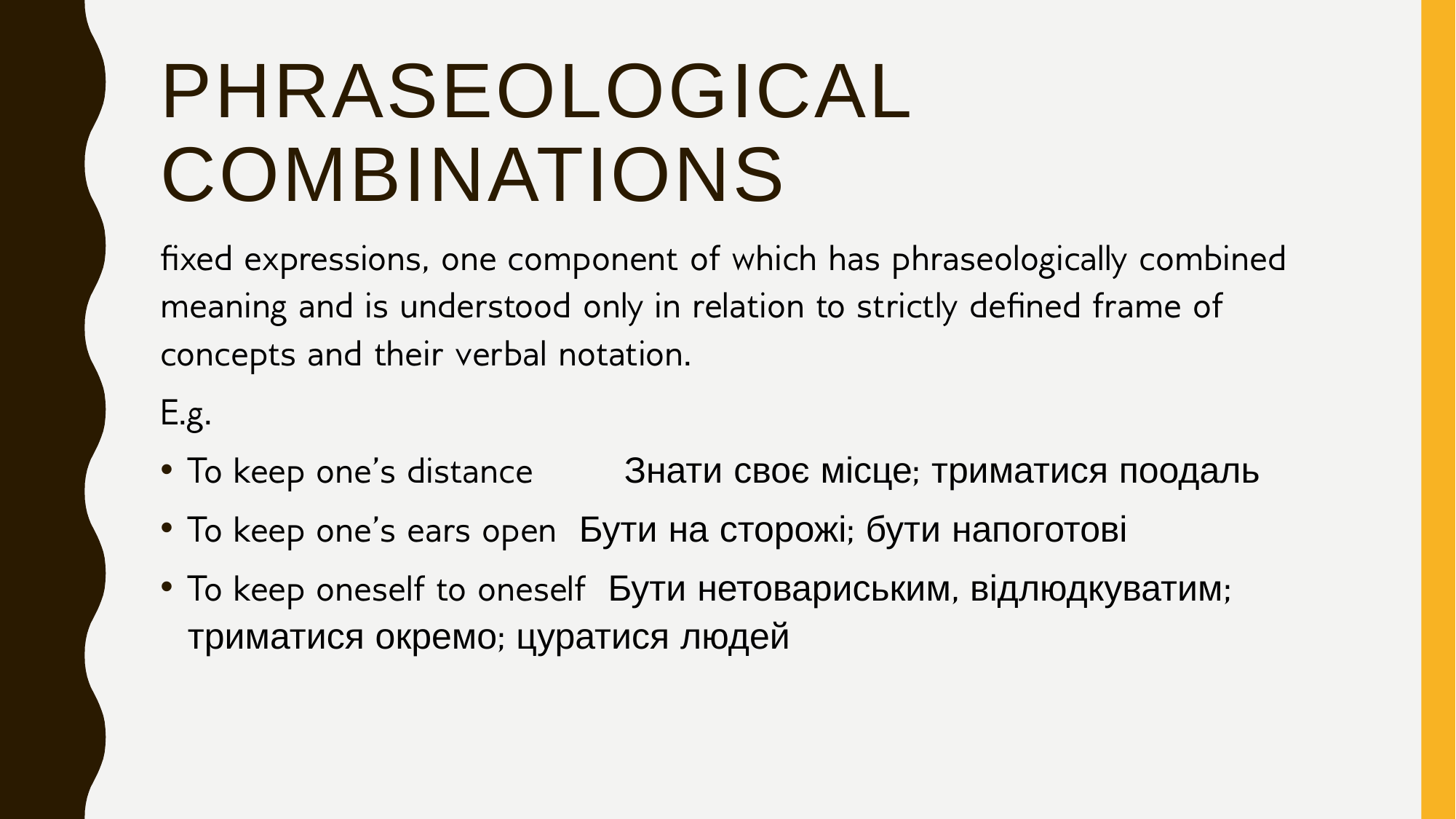

# Phraseological combinations
fixed expressions, one component of which has phraseologically combined meaning and is understood only in relation to strictly defined frame of concepts and their verbal notation.
E.g.
To keep one’s distance 	Знати своє місце; триматися поодаль
To keep one’s ears open  Бути на сторожі; бути напоготові
To keep oneself to oneself  Бути нетовариським, відлюдкуватим; триматися окремо; цуратися людей